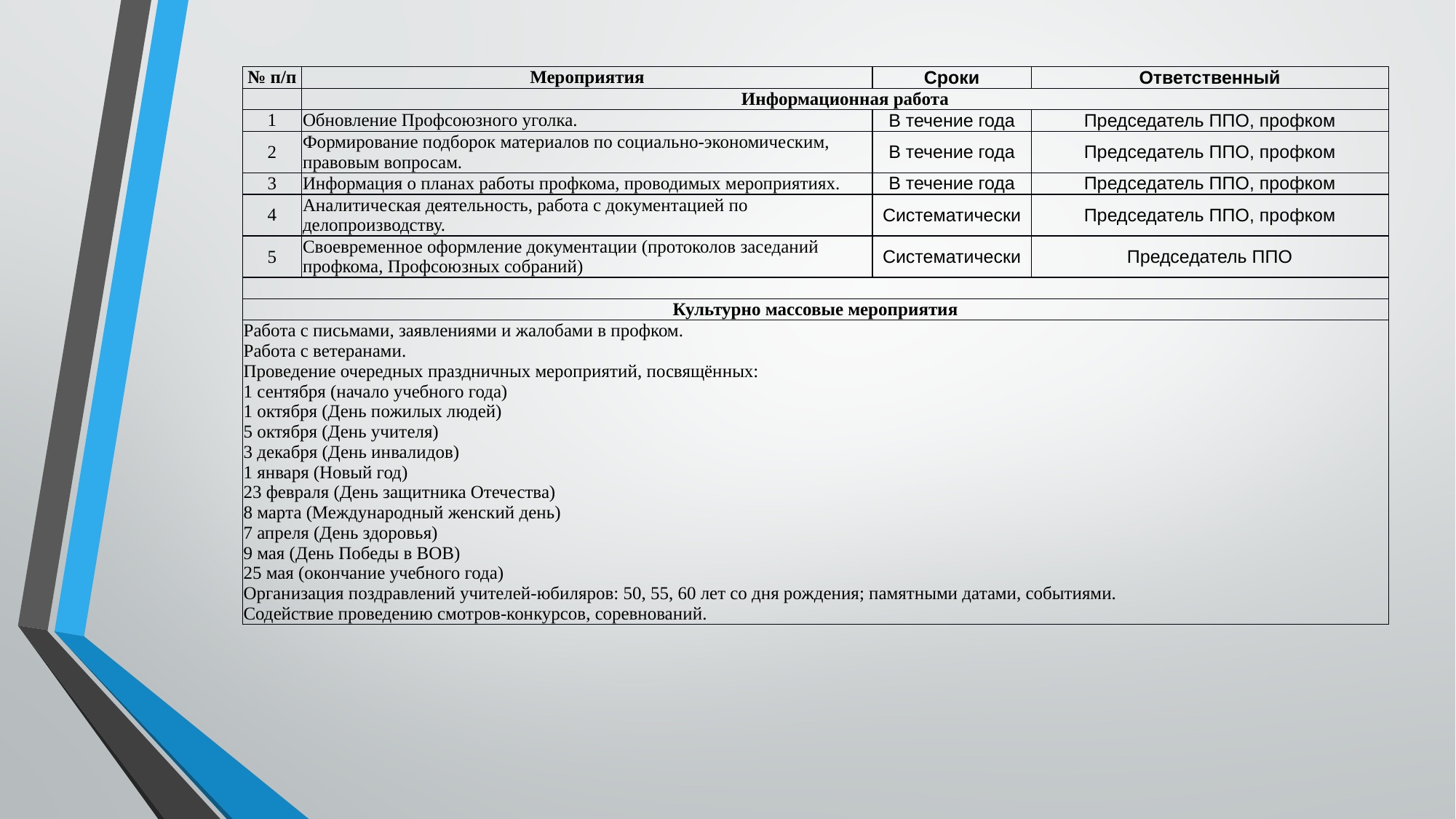

| № п/п | Мероприятия | Сроки | Ответственный |
| --- | --- | --- | --- |
|  | Информационная работа |  |  |
| 1 | Обновление Профсоюзного уголка. | В течение года | Председатель ППО, профком |
| 2 | Формирование подборок материалов по социально-экономическим, правовым вопросам. | В течение года | Председатель ППО, профком |
| 3 | Информация о планах работы профкома, проводимых мероприятиях. | В течение года | Председатель ППО, профком |
| 4 | Аналитическая деятельность, работа с документацией по делопроизводству. | Систематически | Председатель ППО, профком |
| 5 | Своевременное оформление документации (протоколов заседаний профкома, Профсоюзных собраний) | Систематически | Председатель ППО |
|  |  |  |  |
| Культурно массовые мероприятия |  |  |  |
| Работа с письмами, заявлениями и жалобами в профком. Работа с ветеранами. Проведение очередных праздничных мероприятий, посвящённых: 1 сентября (начало учебного года) 1 октября (День пожилых людей) 5 октября (День учителя) 3 декабря (День инвалидов) 1 января (Новый год) 23 февраля (День защитника Отечества) 8 марта (Международный женский день) 7 апреля (День здоровья) 9 мая (День Победы в ВОВ) 25 мая (окончание учебного года) Организация поздравлений учителей-юбиляров: 50, 55, 60 лет со дня рождения; памятными датами, событиями. Содействие проведению смотров-конкурсов, соревнований. |  |  |  |